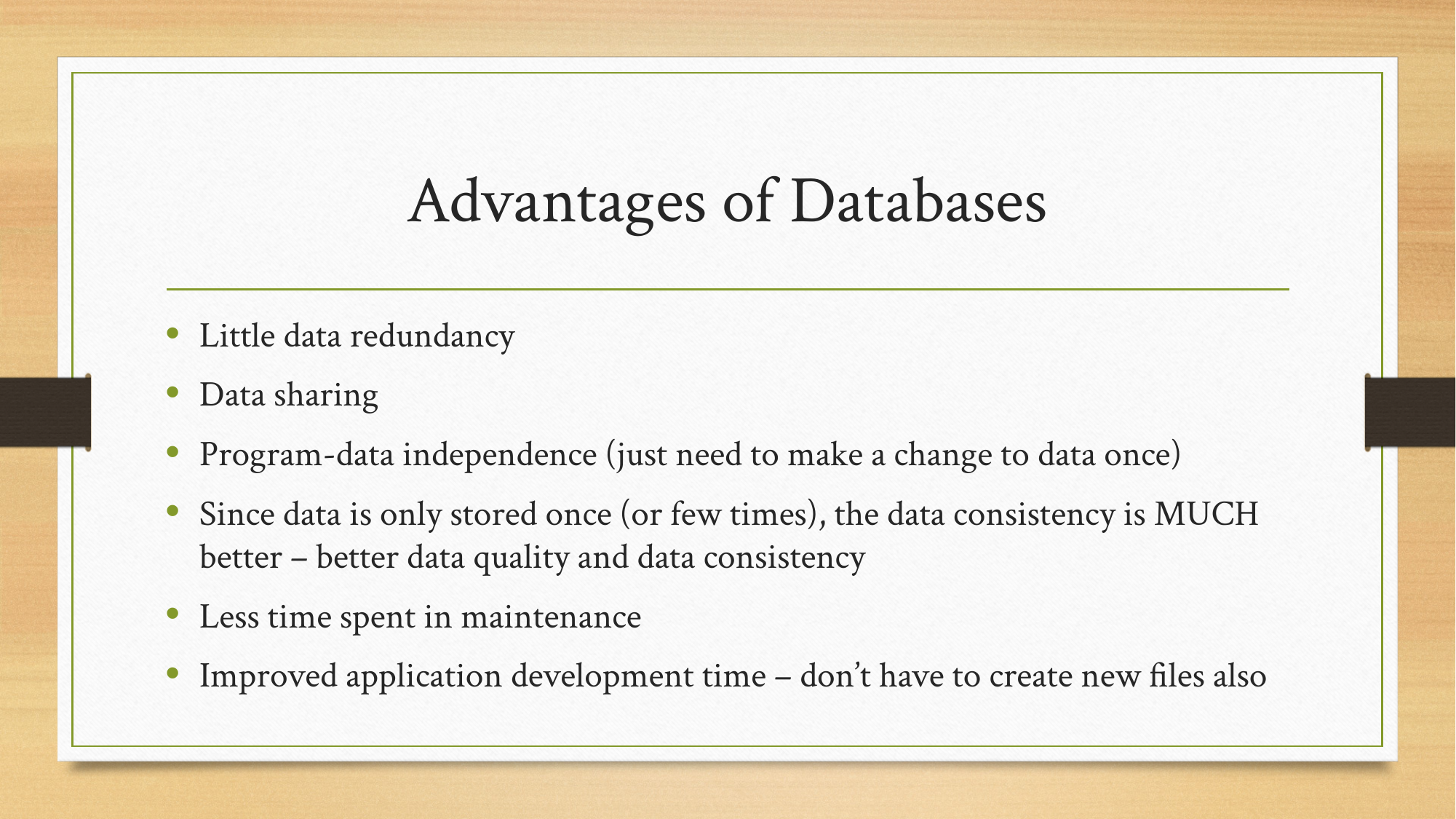

# Advantages of Databases
Little data redundancy
Data sharing
Program-data independence (just need to make a change to data once)
Since data is only stored once (or few times), the data consistency is MUCH better – better data quality and data consistency
Less time spent in maintenance
Improved application development time – don’t have to create new files also